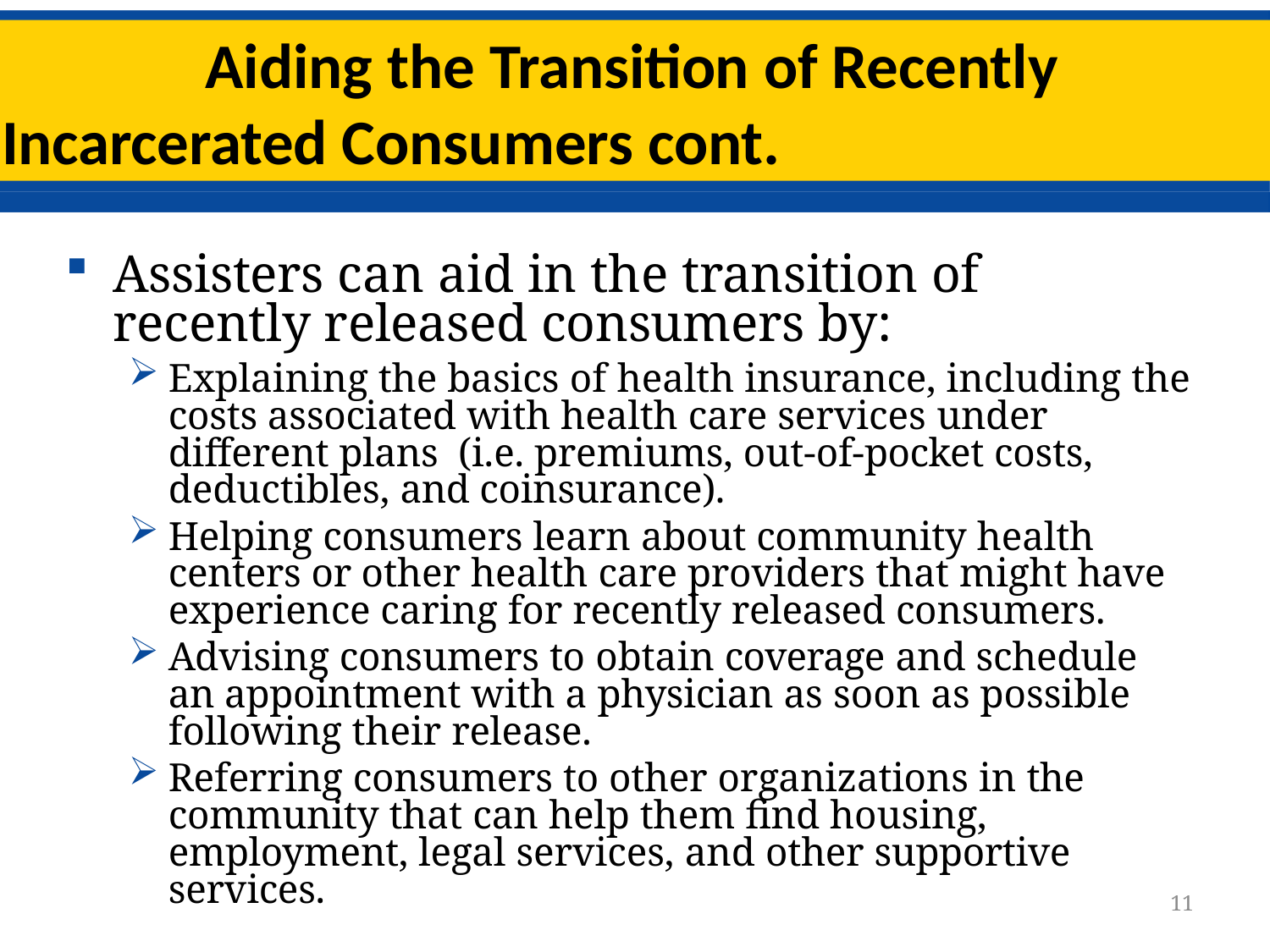

# Aiding the Transition of Recently Incarcerated Consumers cont.
Assisters can aid in the transition of recently released consumers by:
Explaining the basics of health insurance, including the costs associated with health care services under different plans (i.e. premiums, out-of-pocket costs, deductibles, and coinsurance).
Helping consumers learn about community health centers or other health care providers that might have experience caring for recently released consumers.
Advising consumers to obtain coverage and schedule an appointment with a physician as soon as possible following their release.
Referring consumers to other organizations in the community that can help them find housing, employment, legal services, and other supportive services.

11